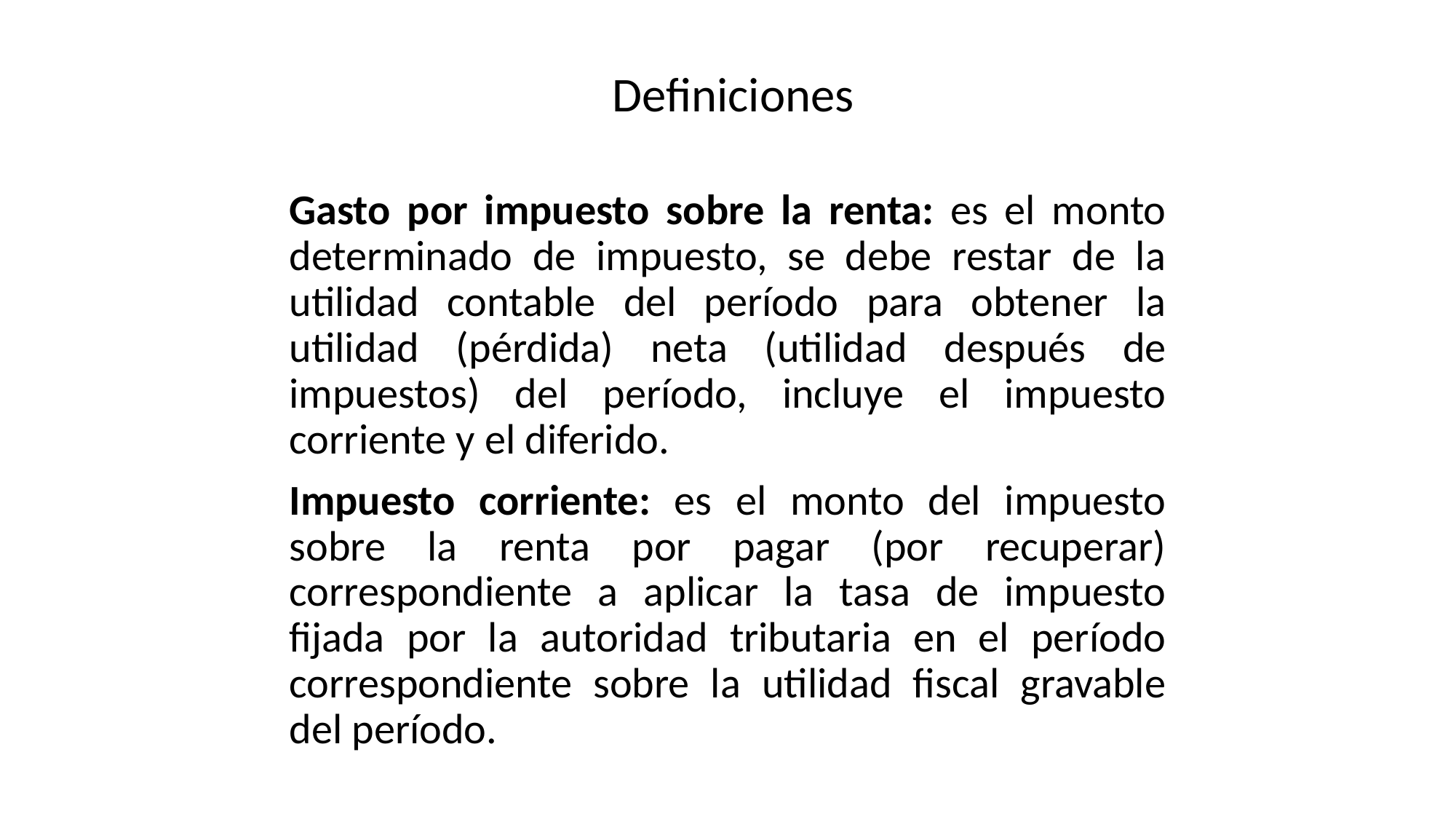

# Definiciones
Gasto por impuesto sobre la renta: es el monto determinado de impuesto, se debe restar de la utilidad contable del período para obtener la utilidad (pérdida) neta (utilidad después de impuestos) del período, incluye el impuesto corriente y el diferido.
Impuesto corriente: es el monto del impuesto sobre la renta por pagar (por recuperar) correspondiente a aplicar la tasa de impuesto fijada por la autoridad tributaria en el período correspondiente sobre la utilidad fiscal gravable del período.